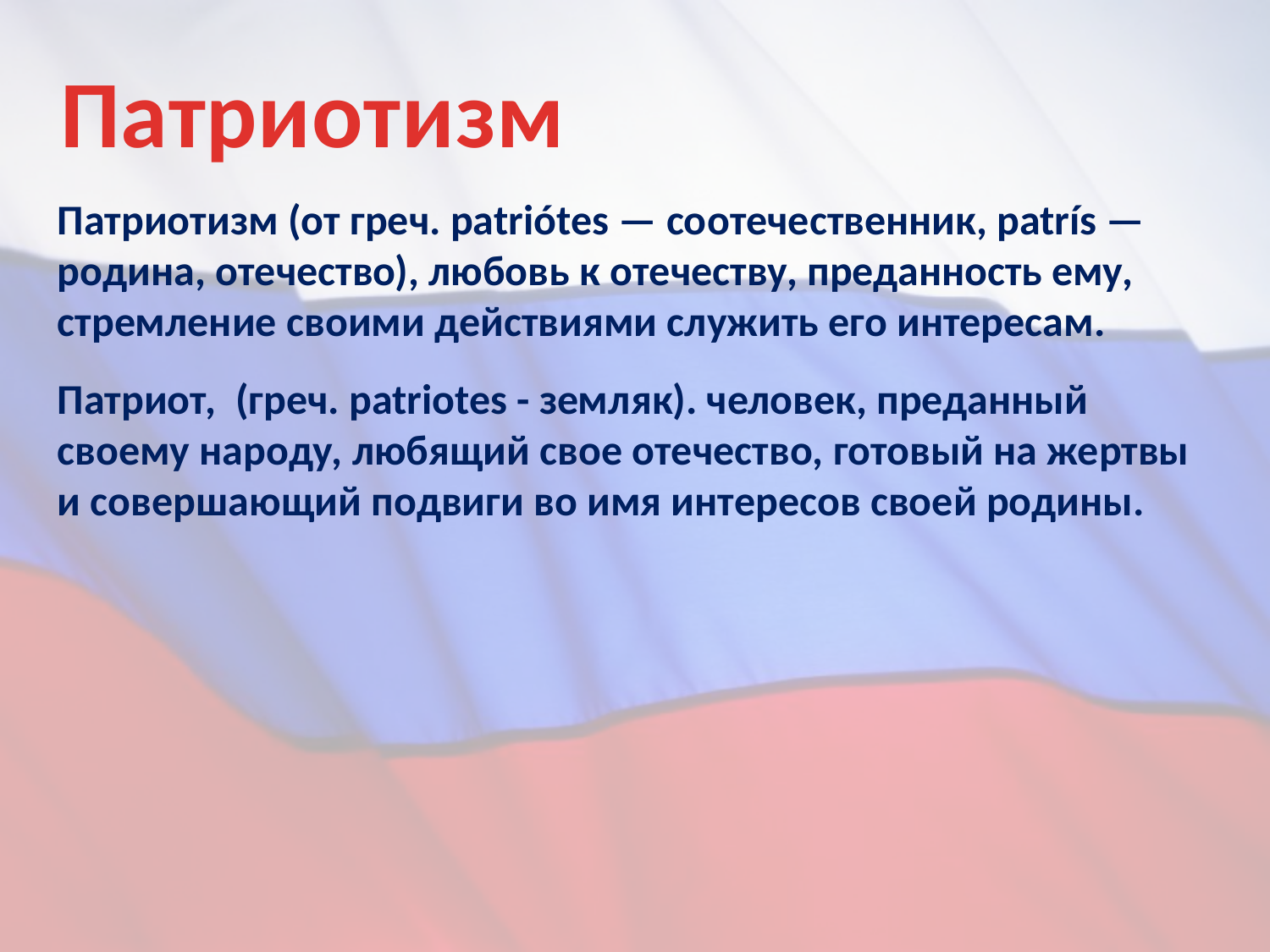

Патриотизм
Патриотизм (от греч. patriótes — соотечественник, patrís — родина, отечество), любовь к отечеству, преданность ему, стремление своими действиями служить его интересам.
Патриот,  (греч. patriotes - земляк). человек, преданный своему народу, любящий свое отечество, готовый на жертвы и совершающий подвиги во имя интересов своей родины.